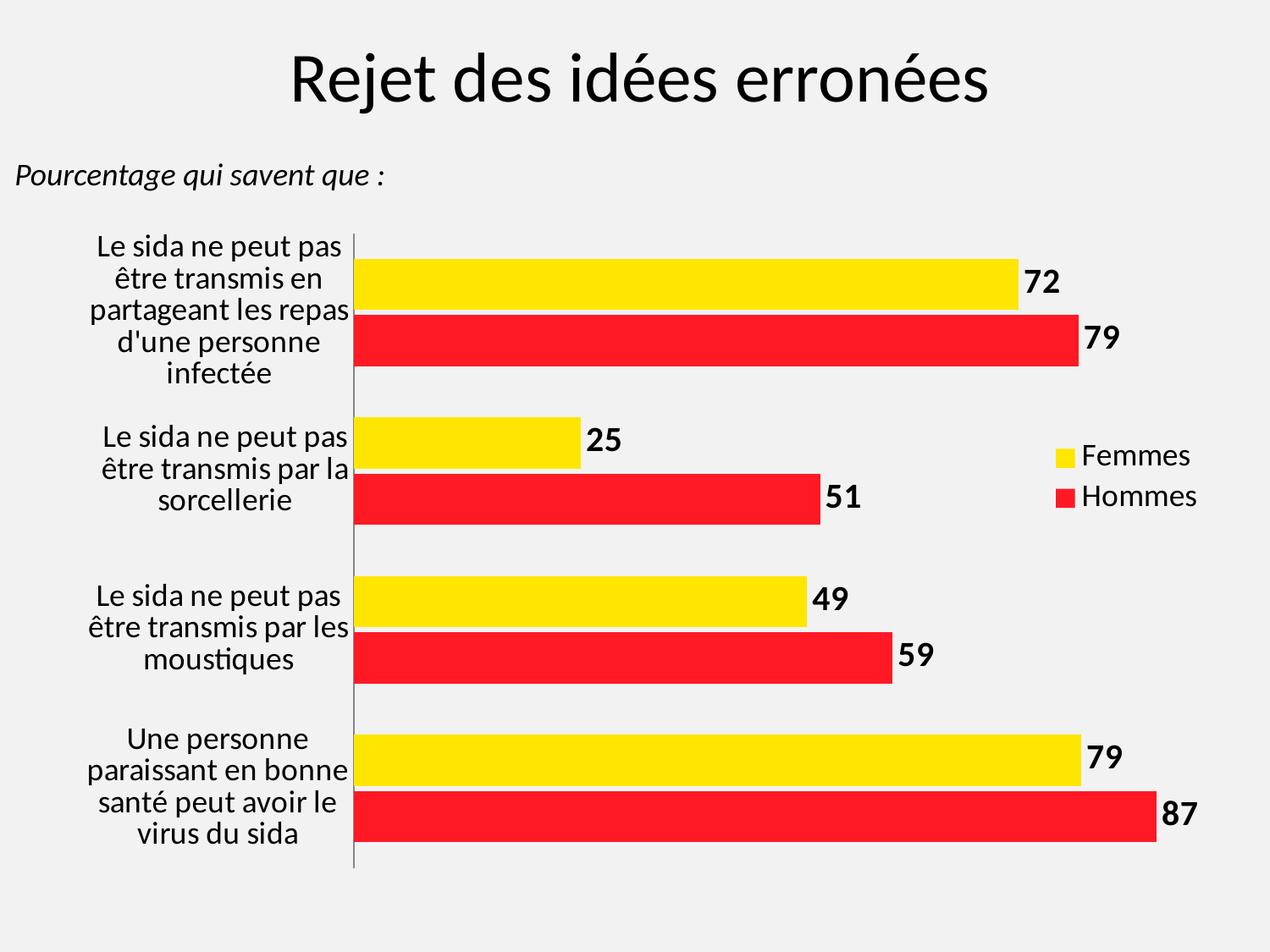

# Rejet des idées erronées
Pourcentage qui savent que :

### Chart

| Category | Hommes | Femmes |
|---|---|---|
| Une personne paraissant en bonne santé peut avoir le virus du sida | 87.3 | 79.1 |
| Le sida ne peut pas être transmis par les moustiques | 58.6 | 49.3 |
| Le sida ne peut pas être transmis par la sorcellerie | 50.7 | 24.7 |
| Le sida ne peut pas être transmis en partageant les repas d'une personne infectée | 78.8 | 72.3 |